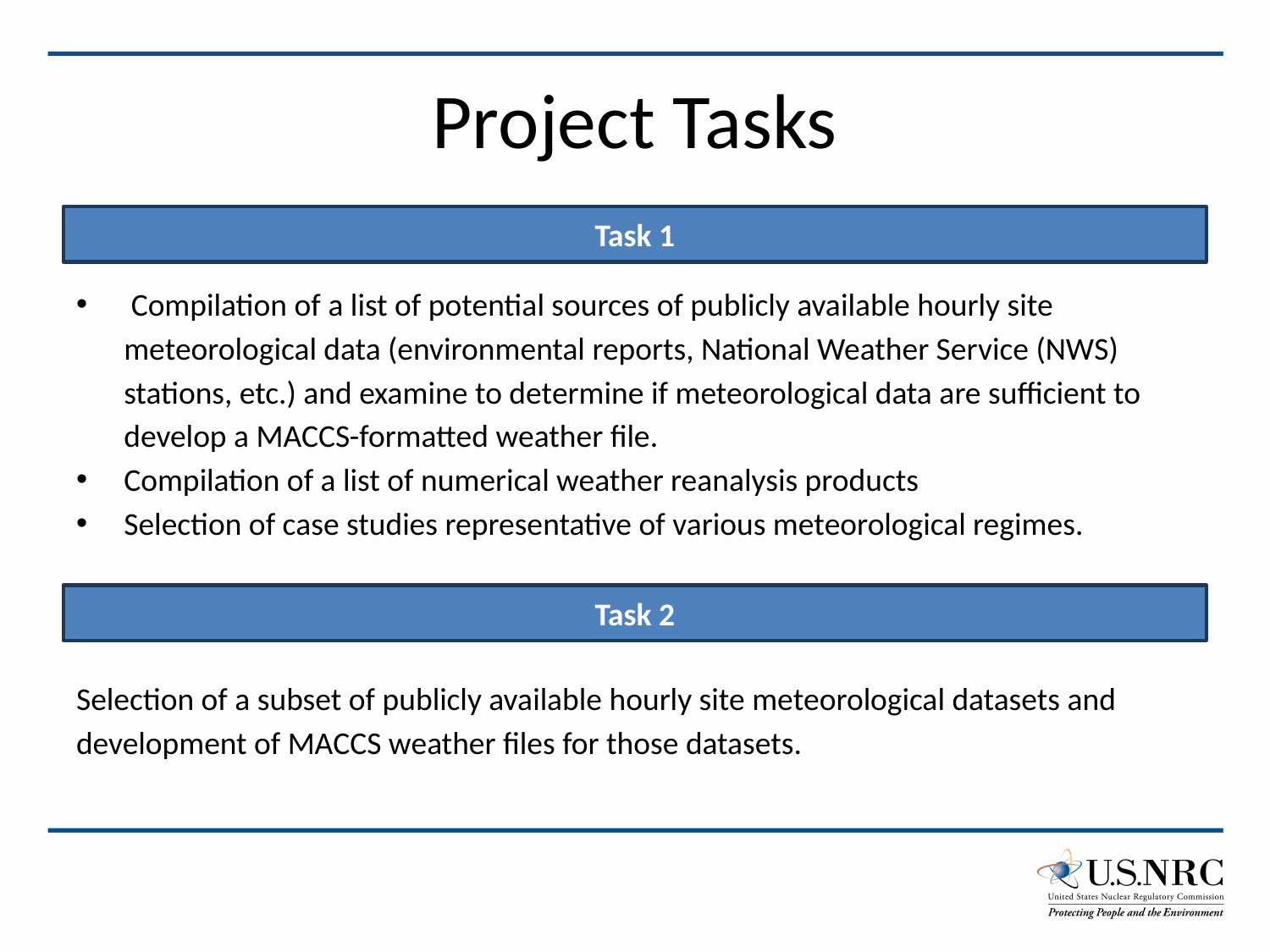

# Project Tasks
Task 1

 Compilation of a list of potential sources of publicly available hourly site meteorological data (environmental reports, National Weather Service (NWS) stations, etc.) and examine to determine if meteorological data are sufficient to develop a MACCS-formatted weather file.
Compilation of a list of numerical weather reanalysis products
Selection of case studies representative of various meteorological regimes.

Selection of a subset of publicly available hourly site meteorological datasets and development of MACCS weather files for those datasets.

Task 2